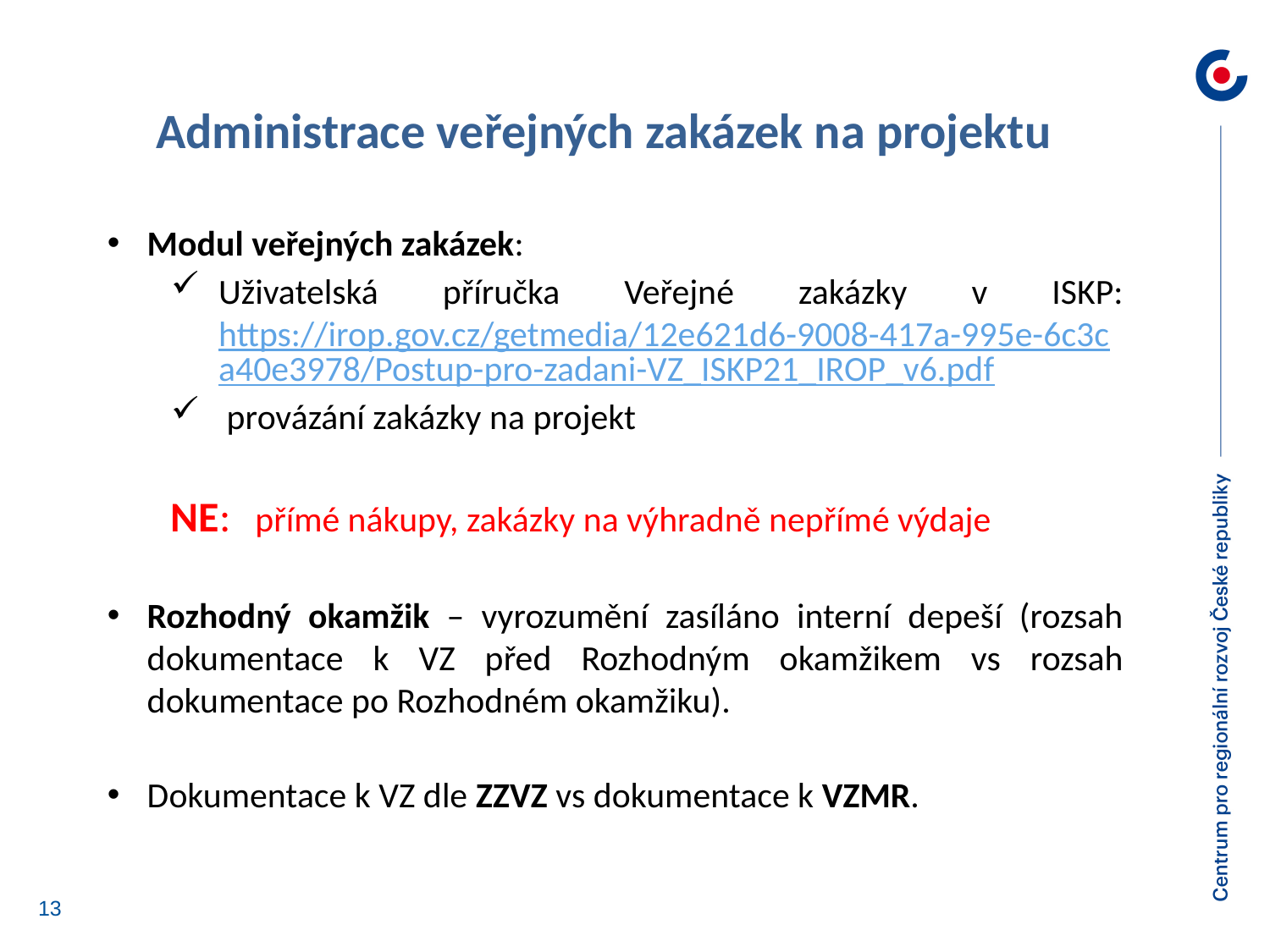

Administrace veřejných zakázek na projektu
Modul veřejných zakázek:
Uživatelská příručka Veřejné zakázky v ISKP: https://irop.gov.cz/getmedia/12e621d6-9008-417a-995e-6c3ca40e3978/Postup-pro-zadani-VZ_ISKP21_IROP_v6.pdf
 provázání zakázky na projekt

NE:   přímé nákupy, zakázky na výhradně nepřímé výdaje

Rozhodný okamžik – vyrozumění zasíláno interní depeší (rozsah dokumentace k VZ před Rozhodným okamžikem vs rozsah dokumentace po Rozhodném okamžiku).

Dokumentace k VZ dle ZZVZ vs dokumentace k VZMR.

13